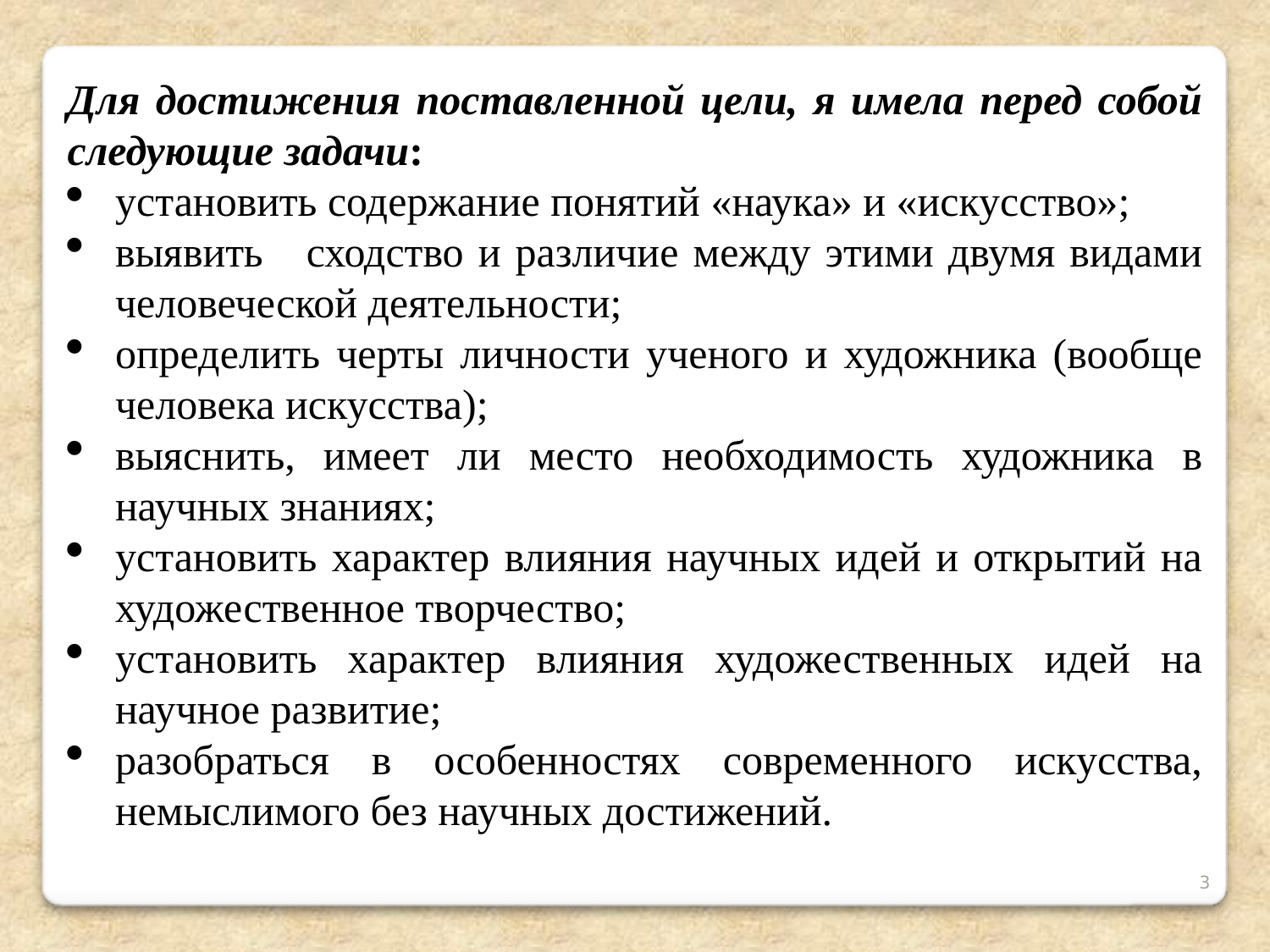

Для достижения поставленной цели, я имела перед собой следующие задачи:
установить содержание понятий «наука» и «искусство»;
выявить   сходство и различие между этими двумя видами человеческой деятельности;
определить черты личности ученого и художника (вообще человека искусства);
выяснить, имеет ли место необходимость художника в научных знаниях;
установить характер влияния научных идей и открытий на художественное творчество;
установить характер влияния художественных идей на научное развитие;
разобраться в особенностях современного искусства, немыслимого без научных достижений.
3